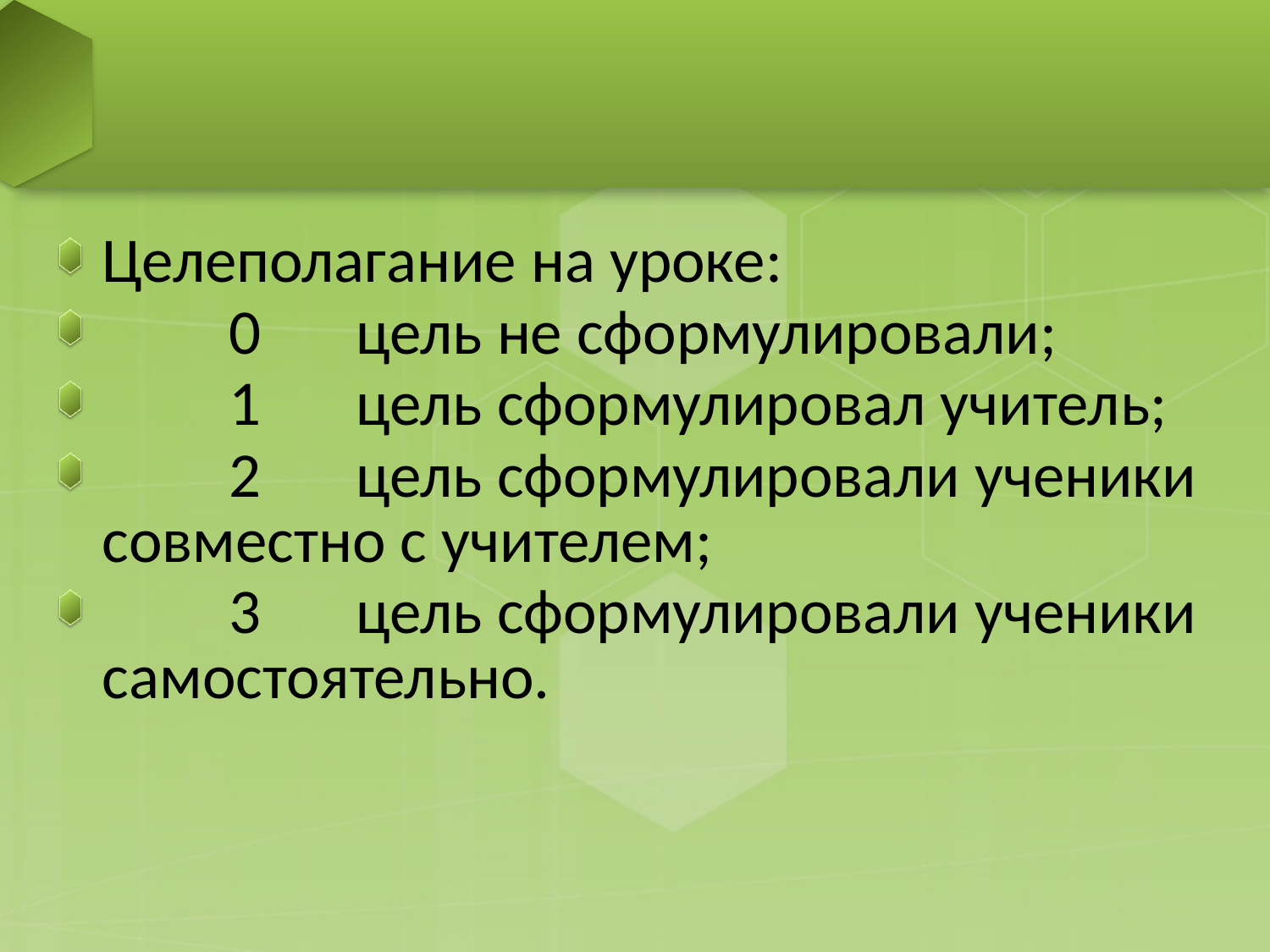

#
Целеполагание на уроке:
	0	цель не сформулировали;
	1	цель сформулировал учитель;
	2	цель сформулировали ученики совместно с учителем;
	3	цель сформулировали ученики самостоятельно.